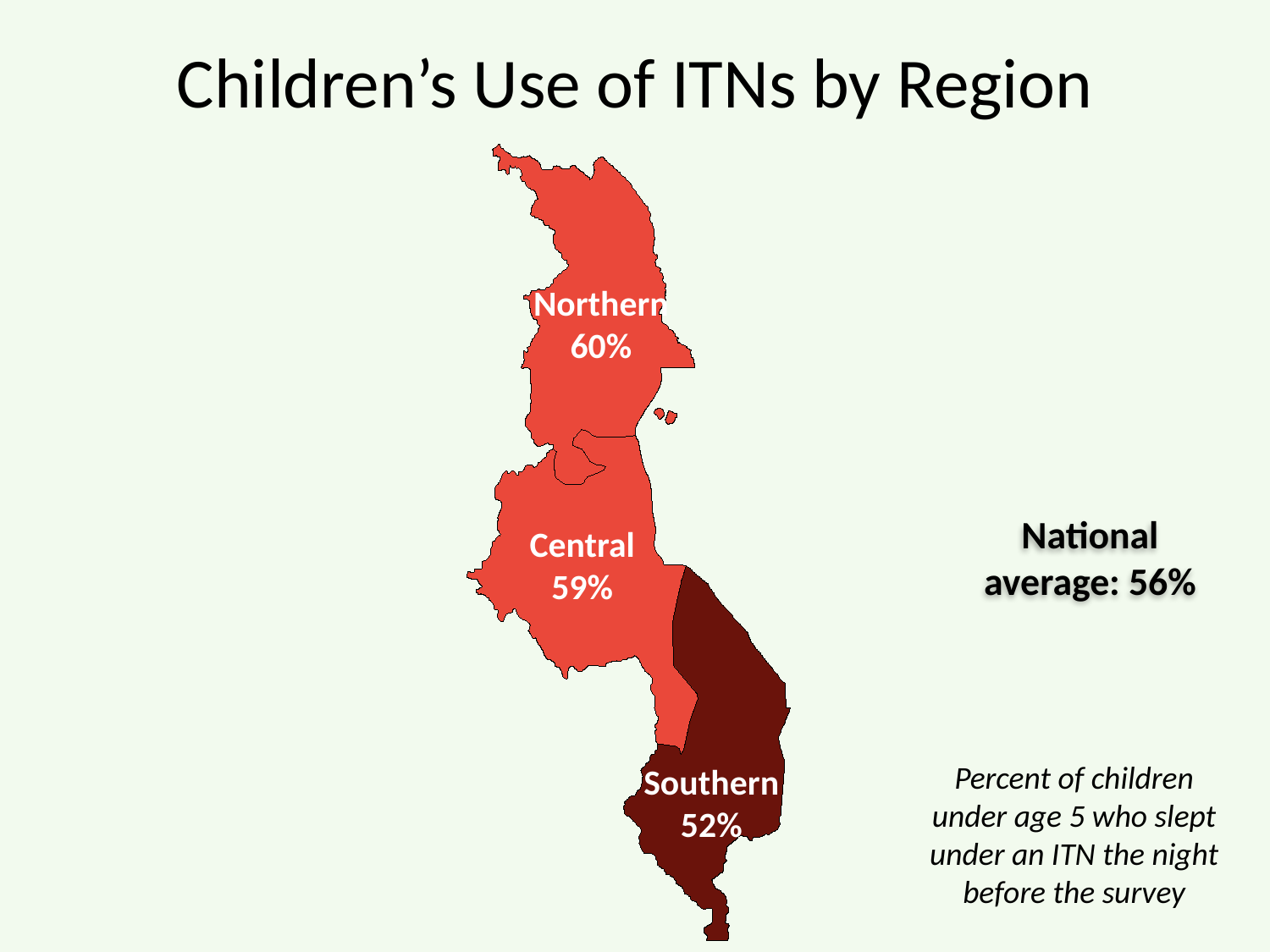

# Children’s Use of ITNs by Region

Northern
60%
National average: 56%
Central
59%
Percent of children under age 5 who slept under an ITN the night before the survey
Southern
52%